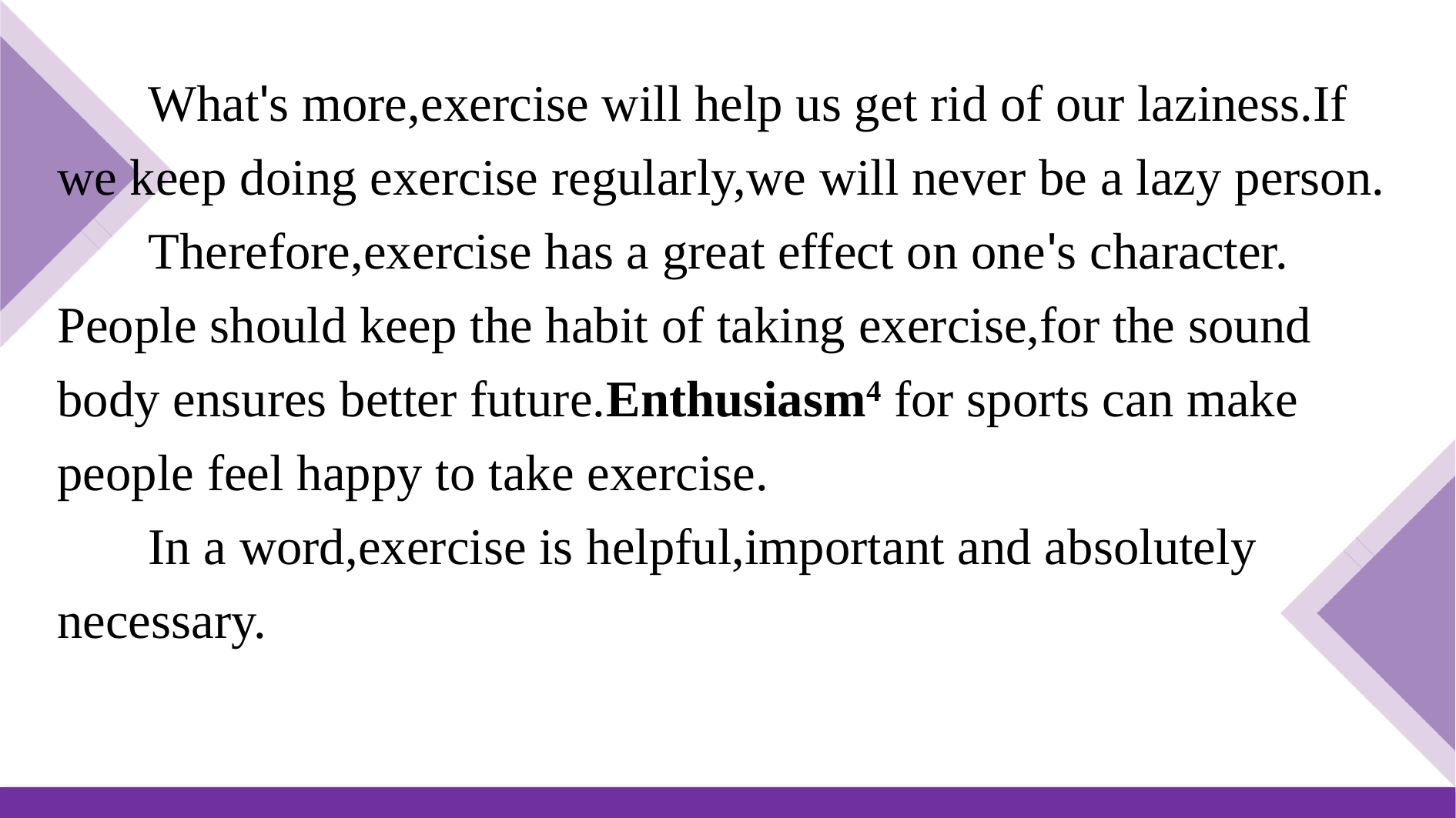

What's more,exercise will help us get rid of our laziness.If we keep doing exercise regularly,we will never be a lazy person.
Therefore,exercise has a great effect on one's character. People should keep the habit of taking exercise,for the sound body ensures better future.Enthusiasm4 for sports can make people feel happy to take exercise.
In a word,exercise is helpful,important and absolutely necessary.